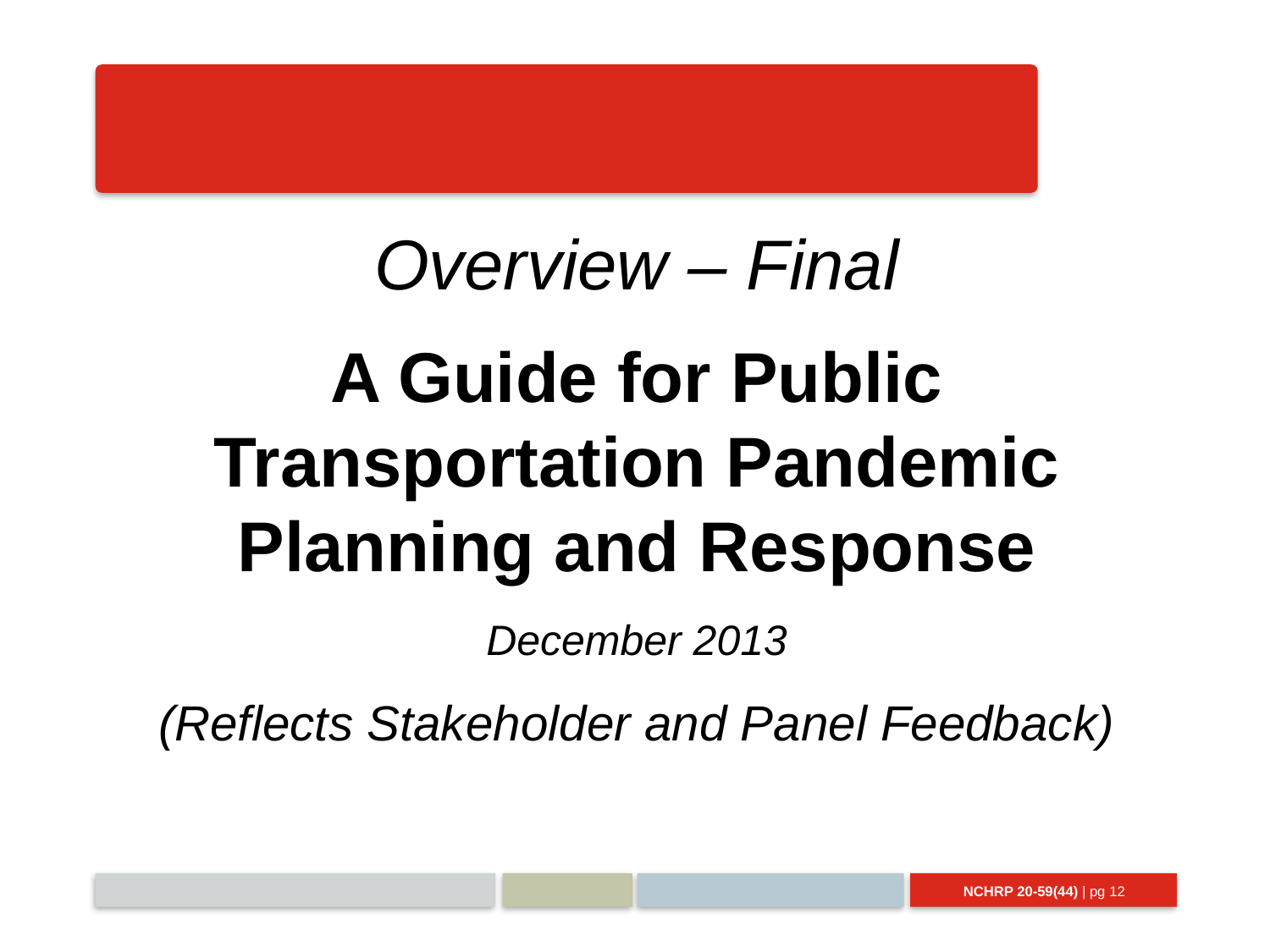

#
Overview – Final
A Guide for Public Transportation Pandemic Planning and Response
December 2013
(Reflects Stakeholder and Panel Feedback)